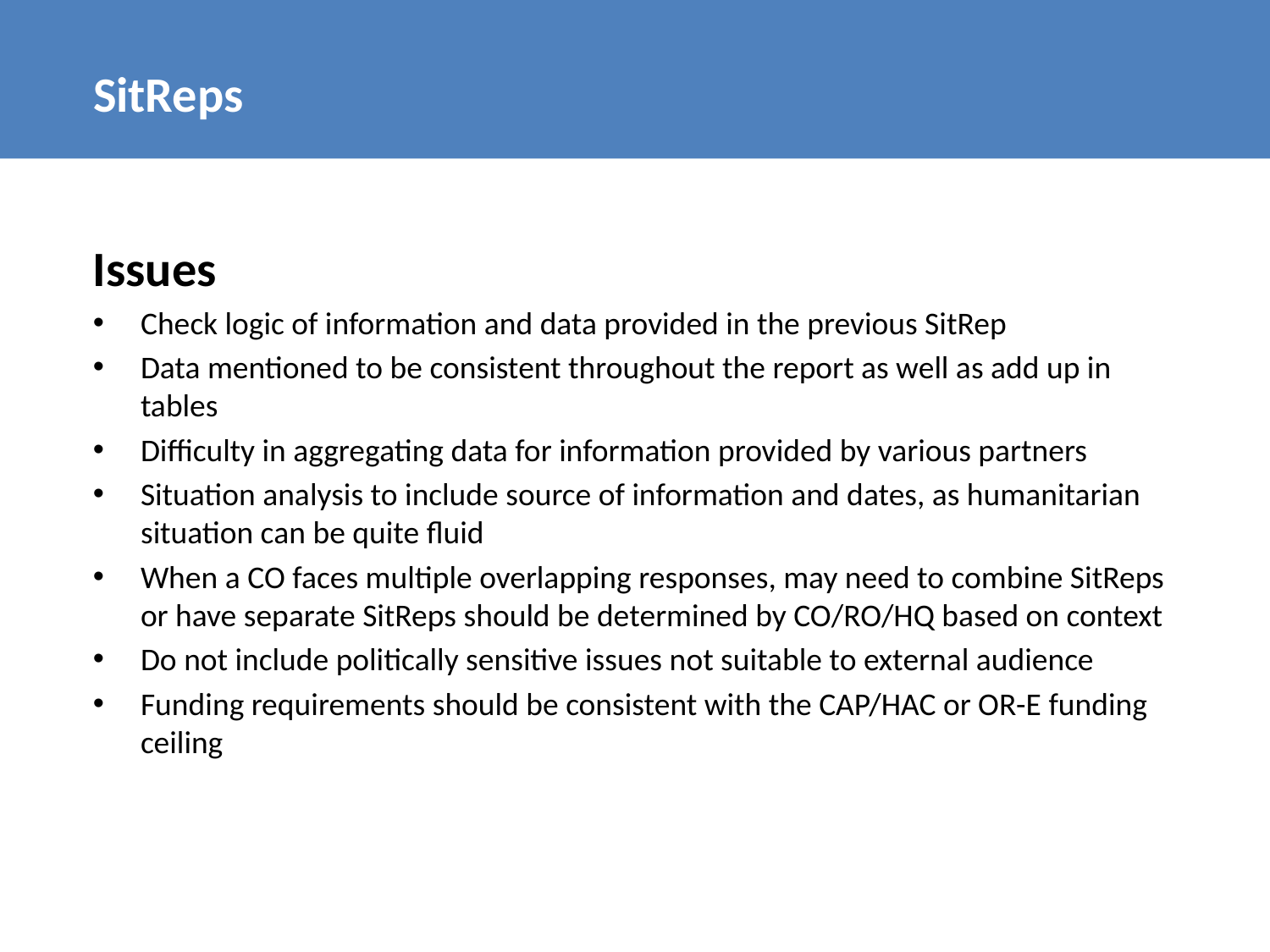

# SitReps
Issues
Check logic of information and data provided in the previous SitRep
Data mentioned to be consistent throughout the report as well as add up in tables
Difficulty in aggregating data for information provided by various partners
Situation analysis to include source of information and dates, as humanitarian situation can be quite fluid
When a CO faces multiple overlapping responses, may need to combine SitReps or have separate SitReps should be determined by CO/RO/HQ based on context
Do not include politically sensitive issues not suitable to external audience
Funding requirements should be consistent with the CAP/HAC or OR-E funding ceiling